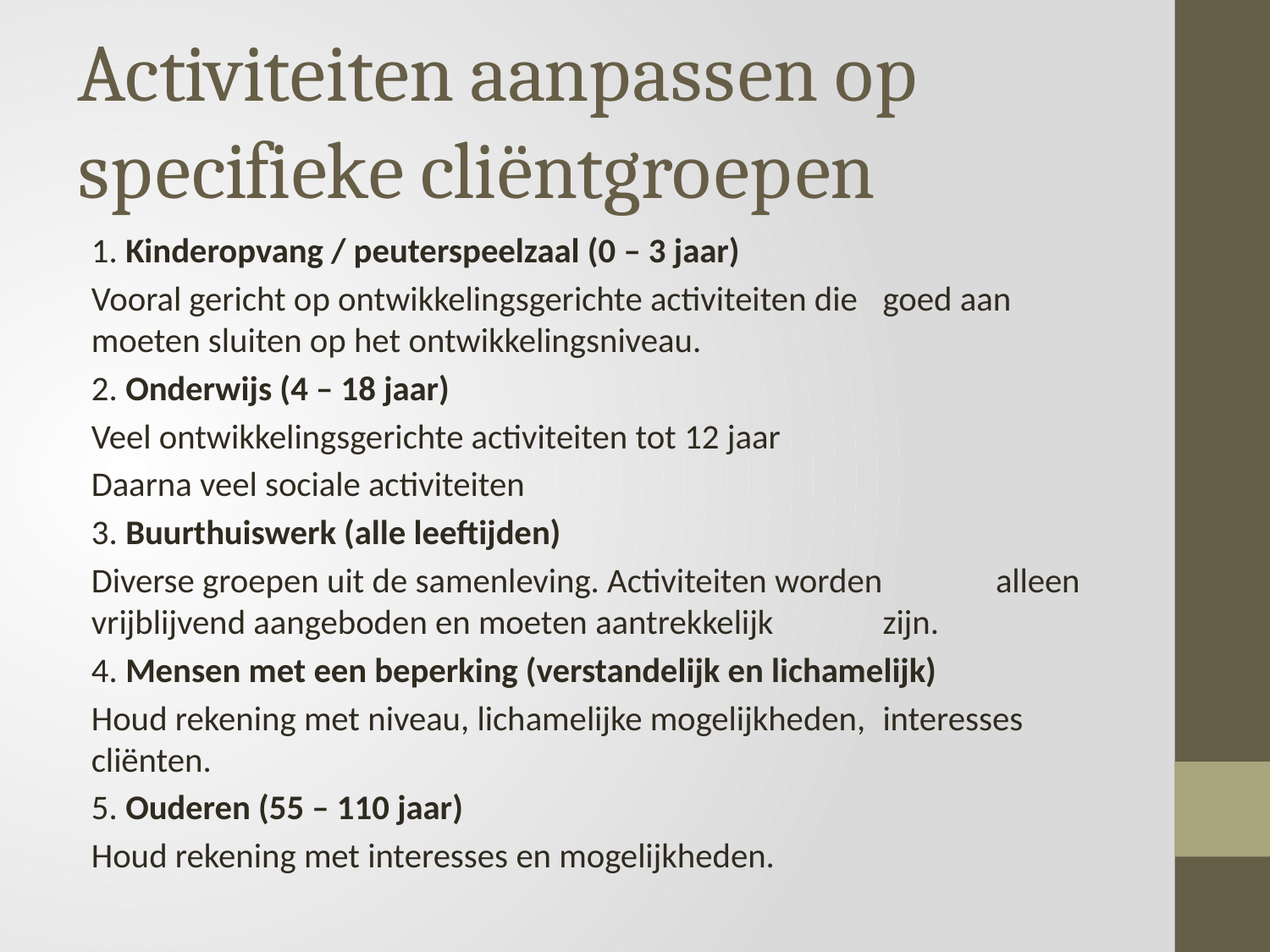

# Activiteiten aanpassen op specifieke cliëntgroepen
1. Kinderopvang / peuterspeelzaal (0 – 3 jaar)
	Vooral gericht op ontwikkelingsgerichte activiteiten die 	goed aan moeten sluiten op het ontwikkelingsniveau.
2. Onderwijs (4 – 18 jaar)
	Veel ontwikkelingsgerichte activiteiten tot 12 jaar
	Daarna veel sociale activiteiten
3. Buurthuiswerk (alle leeftijden)
	Diverse groepen uit de samenleving. Activiteiten worden 	alleen vrijblijvend aangeboden en moeten aantrekkelijk 	zijn.
4. Mensen met een beperking (verstandelijk en lichamelijk)
	Houd rekening met niveau, lichamelijke mogelijkheden, 	interesses cliënten.
5. Ouderen (55 – 110 jaar)
	Houd rekening met interesses en mogelijkheden.